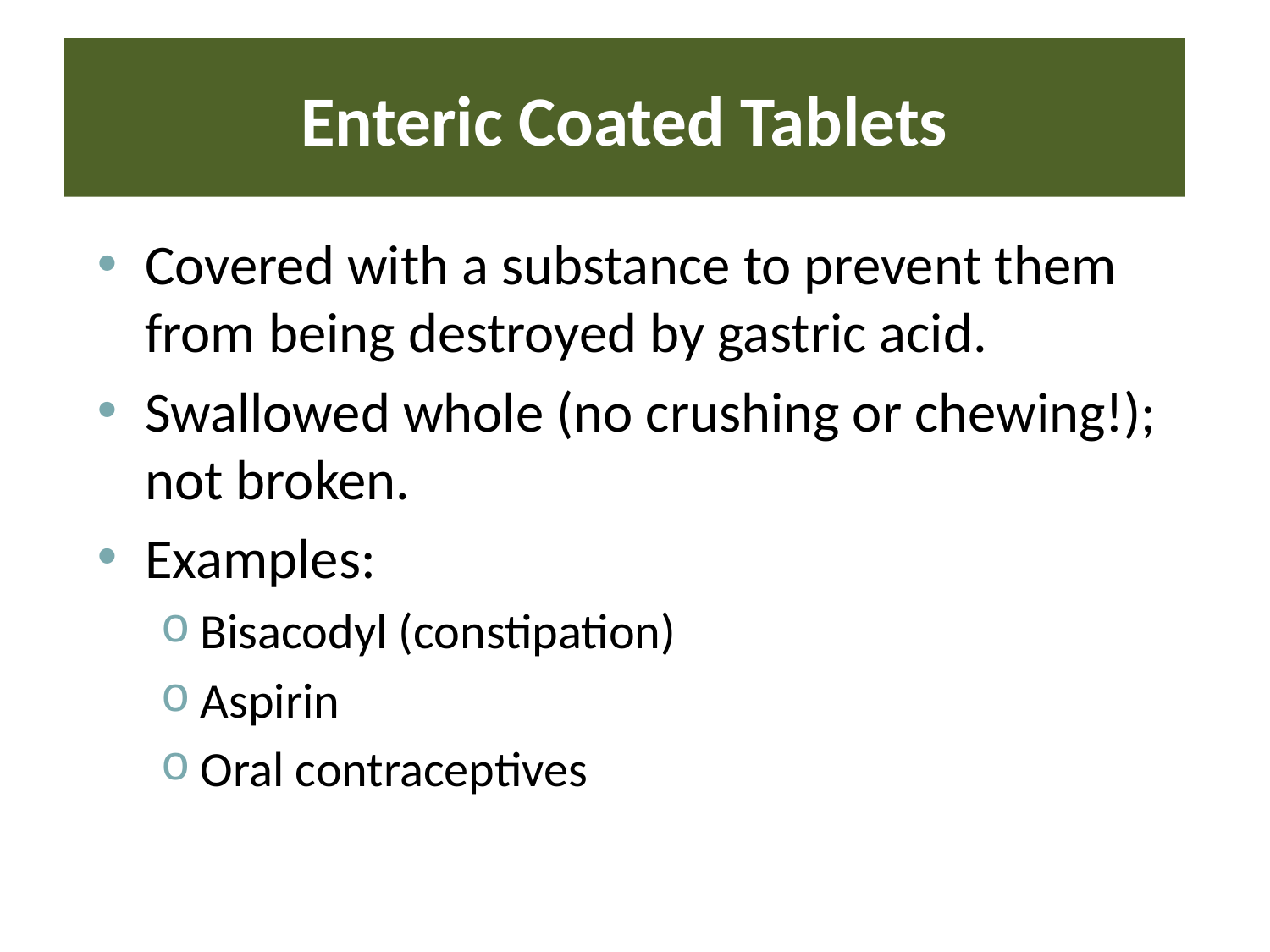

# Enteric Coated Tablets
Covered with a substance to prevent them from being destroyed by gastric acid.
Swallowed whole (no crushing or chewing!); not broken.
Examples:
Bisacodyl (constipation)
Aspirin
Oral contraceptives